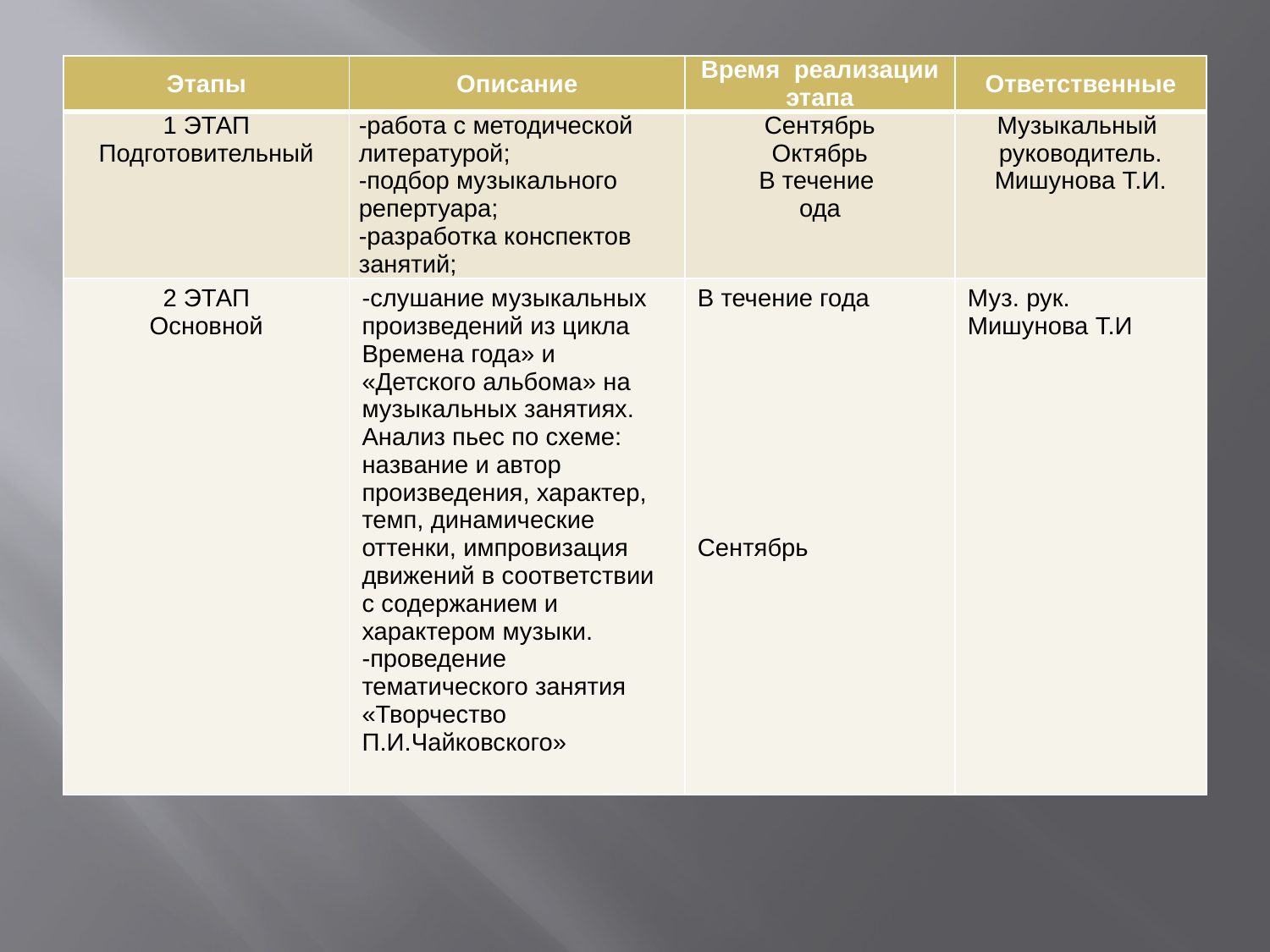

| Этапы | Описание | Время реализации этапа | Ответственные |
| --- | --- | --- | --- |
| 1 ЭТАП Подготовительный | -работа с методической литературой; -подбор музыкального репертуара; -разработка конспектов занятий; | Сентябрь Октябрь В течение ода | Музыкальный руководитель. Мишунова Т.И. |
| 2 ЭТАП Основной | -слушание музыкальных произведений из цикла Времена года» и «Детского альбома» на музыкальных занятиях. Анализ пьес по схеме: название и автор произведения, характер, темп, динамические оттенки, импровизация движений в соответствии с содержанием и характером музыки. -проведение тематического занятия «Творчество П.И.Чайковского» | В течение года                 Сентябрь | Муз. рук. Мишунова Т.И |